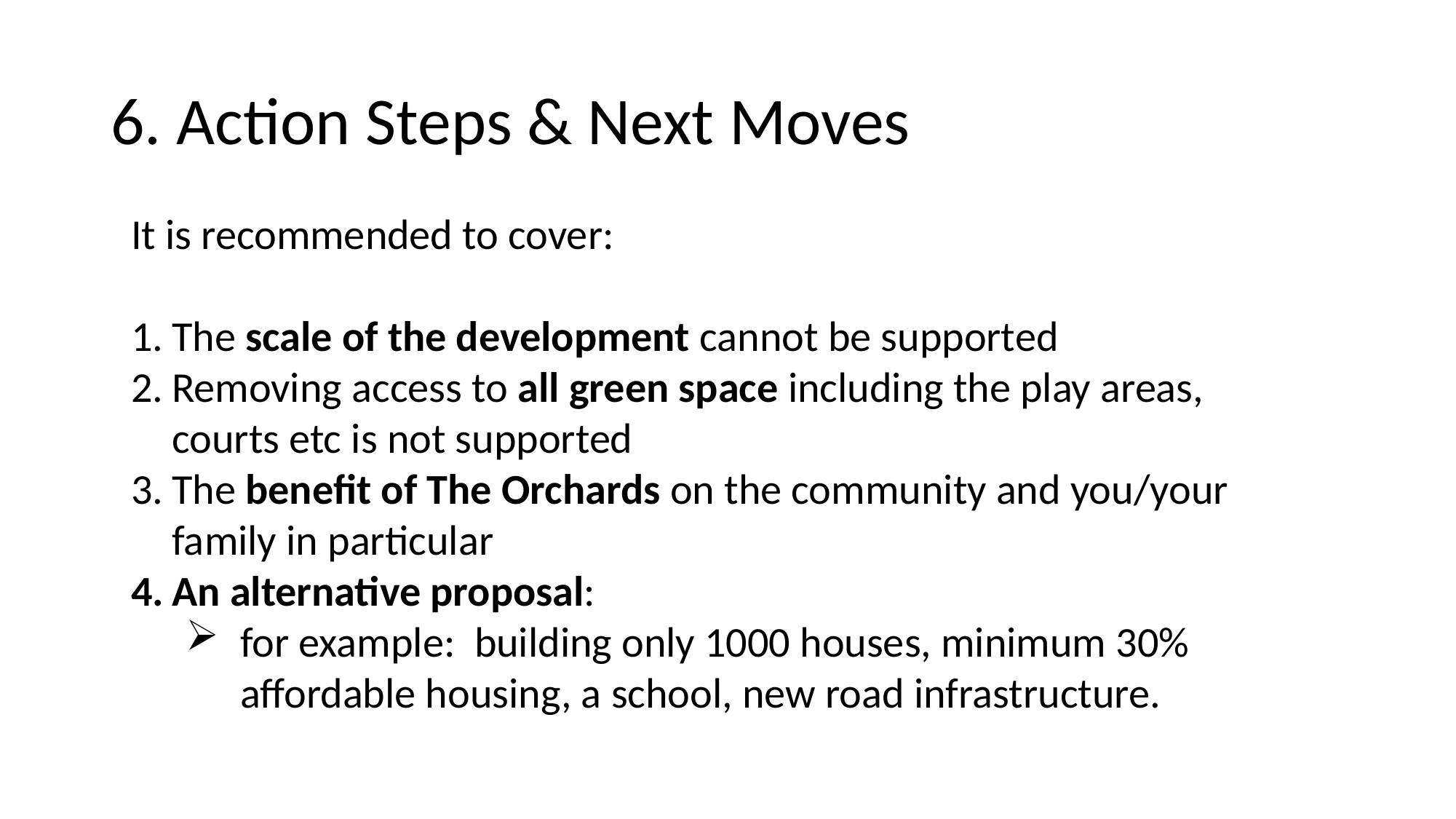

# 6. Action Steps & Next Moves
It is recommended to cover:

The scale of the development cannot be supported
Removing access to all green space including the play areas, courts etc is not supported
The benefit of The Orchards on the community and you/your family in particular
An alternative proposal:
for example:  building only 1000 houses, minimum 30% affordable housing, a school, new road infrastructure.